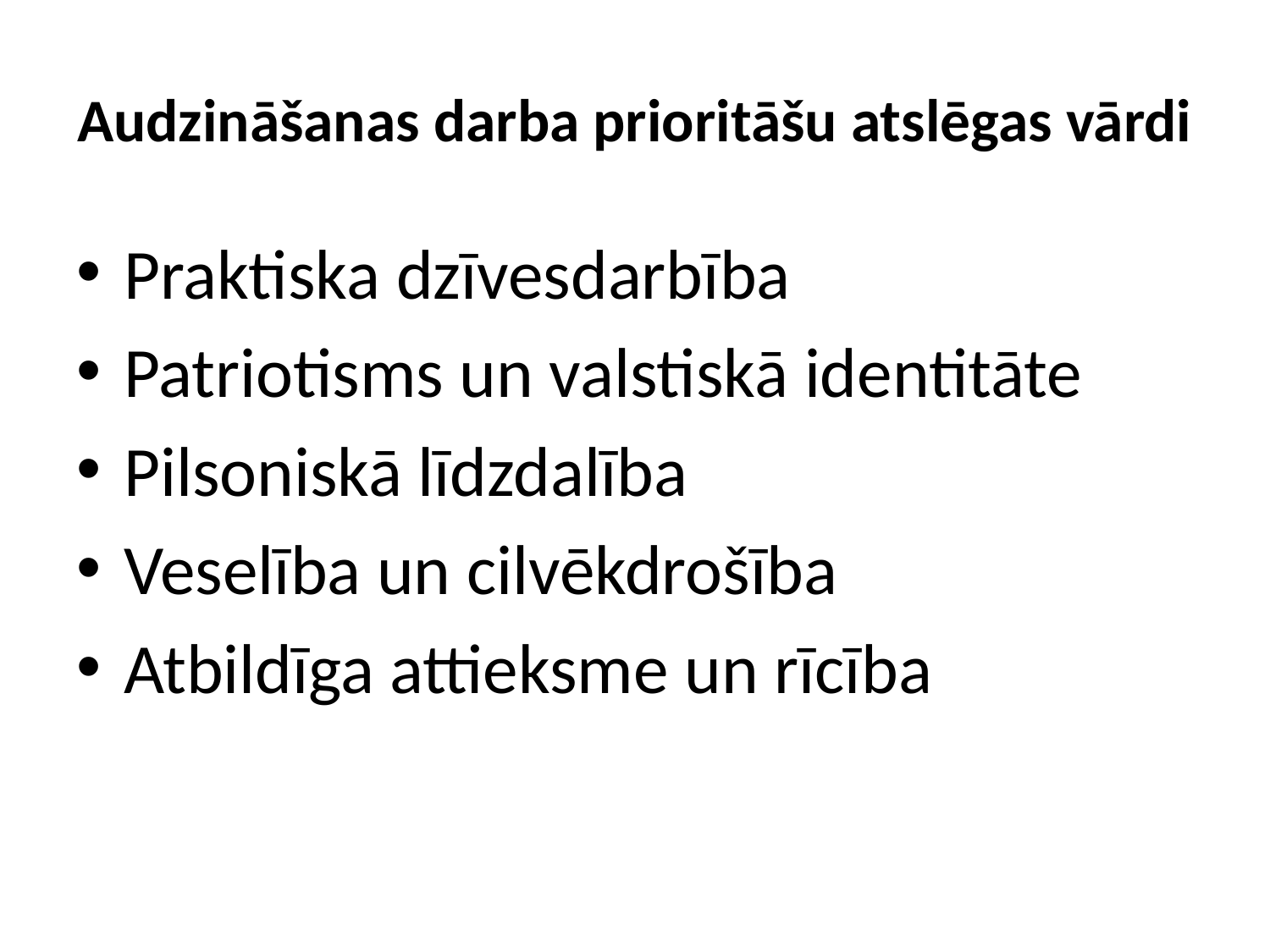

# Audzināšanas darba prioritāšu atslēgas vārdi
Praktiska dzīvesdarbība
Patriotisms un valstiskā identitāte
Pilsoniskā līdzdalība
Veselība un cilvēkdrošība
Atbildīga attieksme un rīcība